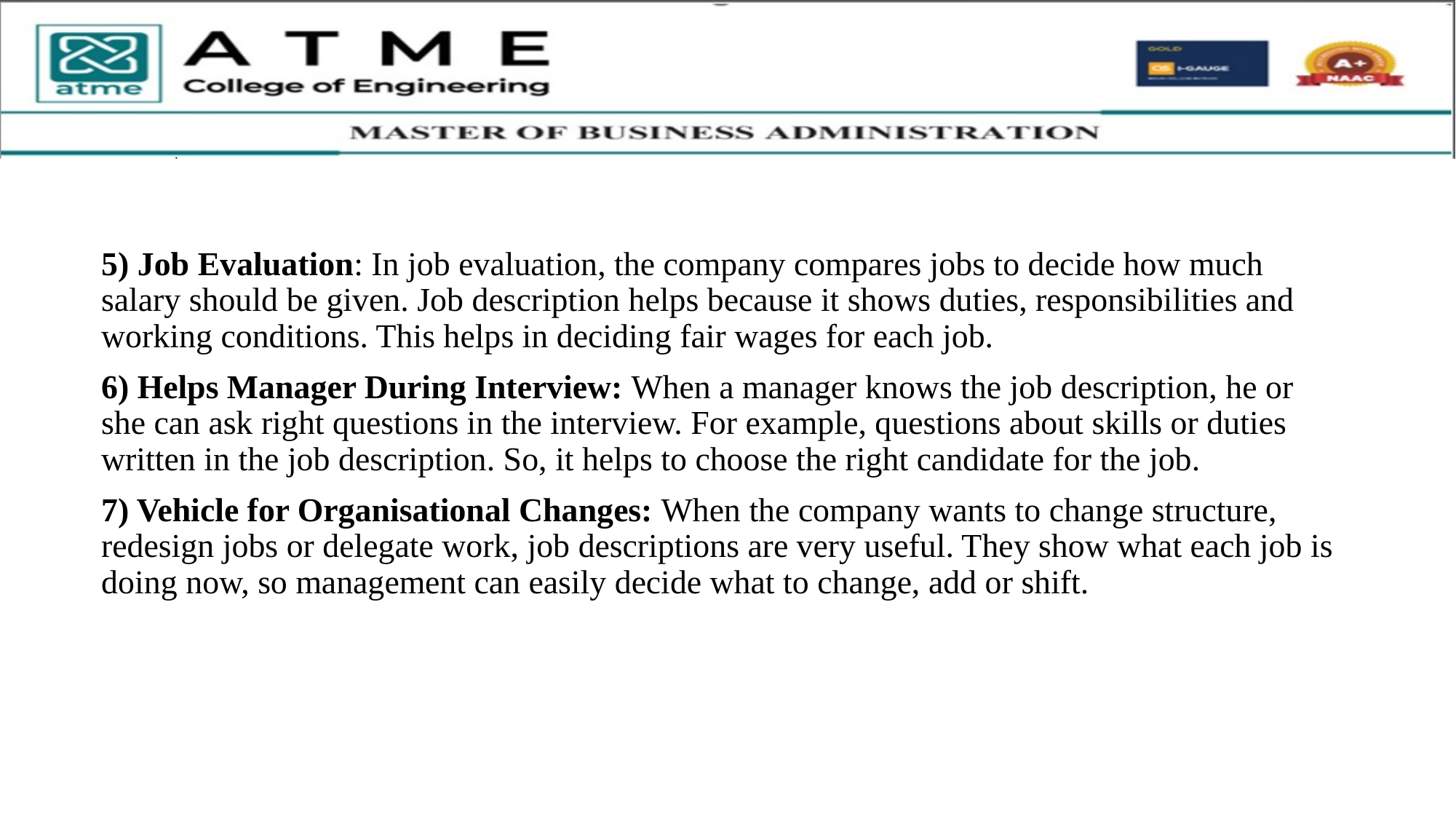

5) Job Evaluation: In job evaluation, the company compares jobs to decide how much salary should be given. Job description helps because it shows duties, responsibilities and working conditions. This helps in deciding fair wages for each job.
6) Helps Manager During Interview: When a manager knows the job description, he or she can ask right questions in the interview. For example, questions about skills or duties written in the job description. So, it helps to choose the right candidate for the job.
7) Vehicle for Organisational Changes: When the company wants to change structure, redesign jobs or delegate work, job descriptions are very useful. They show what each job is doing now, so management can easily decide what to change, add or shift.